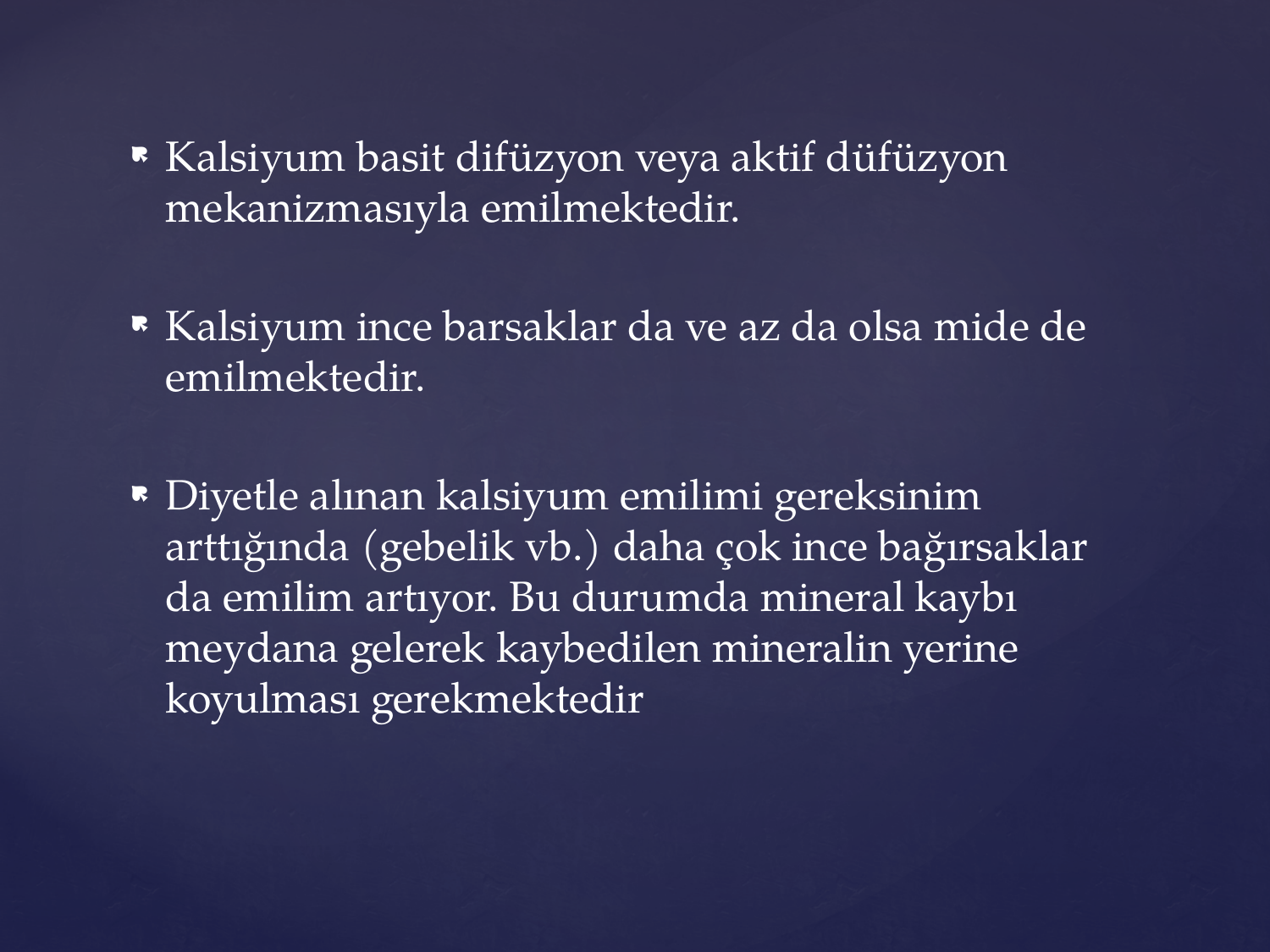

Kalsiyum basit difüzyon veya aktif düfüzyon mekanizmasıyla emilmektedir.

Kalsiyum ince barsaklar da ve az da olsa mide de emilmektedir.

Diyetle alınan kalsiyum emilimi gereksinim arttığında (gebelik vb.) daha çok ince bağırsaklar da emilim artıyor. Bu durumda mineral kaybı meydana gelerek kaybedilen mineralin yerine koyulması gerekmektedir